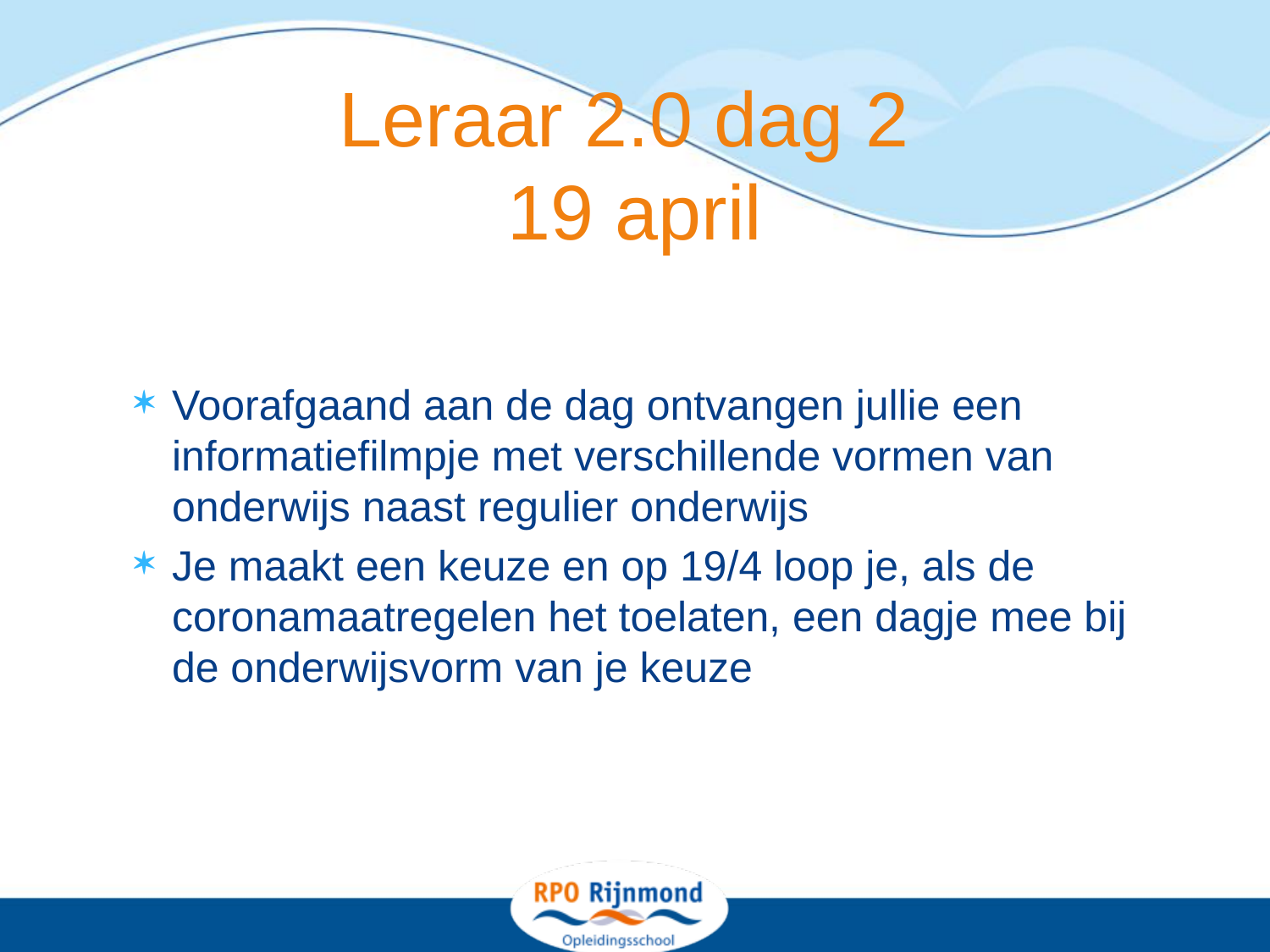

# Leraar 2.0 dag 2 19 april
Voorafgaand aan de dag ontvangen jullie een informatiefilmpje met verschillende vormen van onderwijs naast regulier onderwijs
Je maakt een keuze en op 19/4 loop je, als de coronamaatregelen het toelaten, een dagje mee bij de onderwijsvorm van je keuze